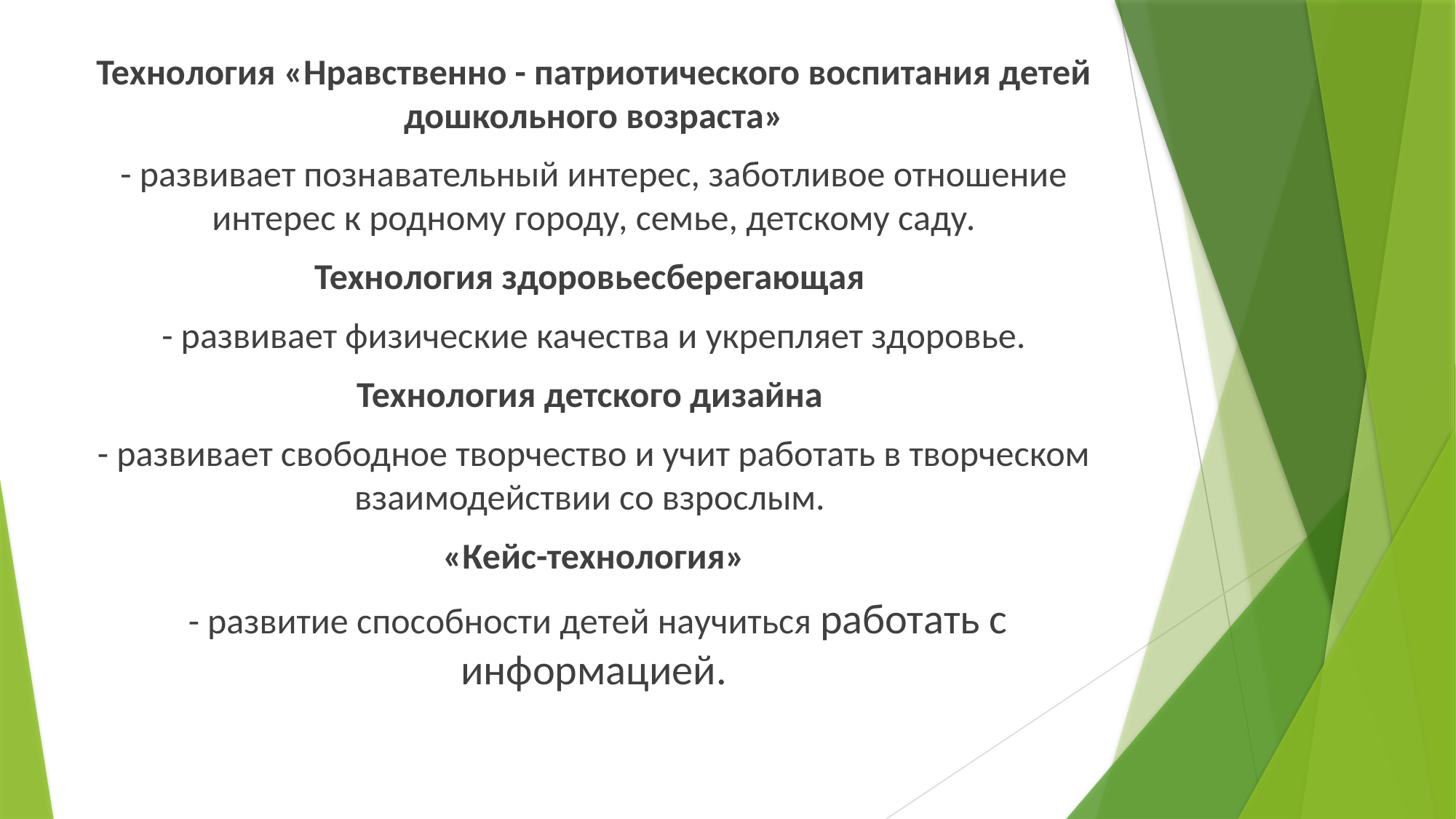

Технология «Нравственно - патриотического воспитания детей дошкольного возраста»
- развивает познавательный интерес, заботливое отношение интерес к родному городу, семье, детскому саду.
Технология здоровьесберегающая
- развивает физические качества и укрепляет здоровье.
Технология детского дизайна
- развивает свободное творчество и учит работать в творческом взаимодействии со взрослым.
«Кейс-технология»
 - развитие способности детей научиться работать с информацией.